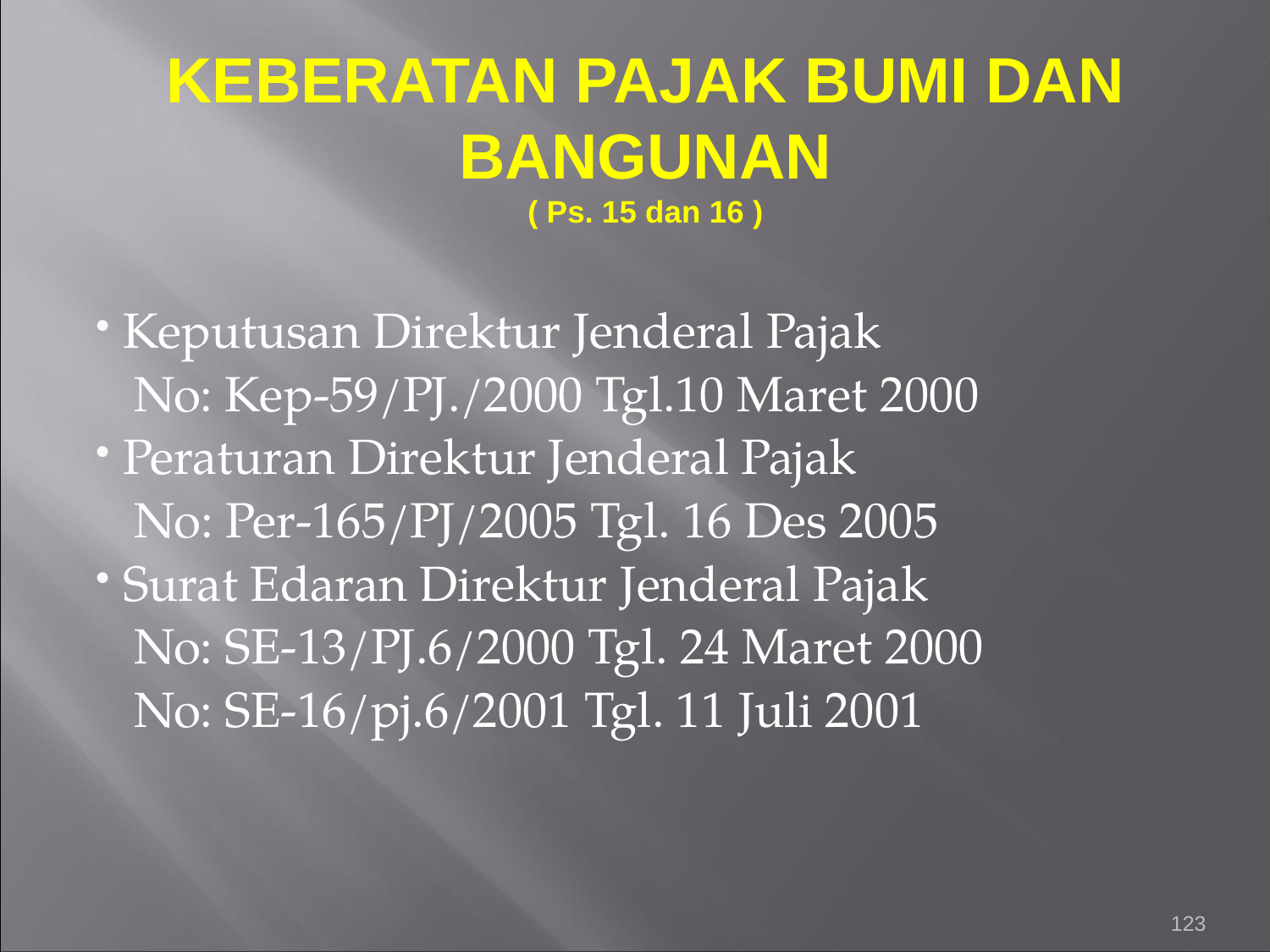

KEBERATAN PAJAK BUMI DAN BANGUNAN
( Ps. 15 dan 16 )
 Keputusan Direktur Jenderal Pajak
   No: Kep-59/PJ./2000 Tgl.10 Maret 2000
 Peraturan Direktur Jenderal Pajak
   No: Per-165/PJ/2005 Tgl. 16 Des 2005
 Surat Edaran Direktur Jenderal Pajak
   No: SE-13/PJ.6/2000 Tgl. 24 Maret 2000
   No: SE-16/pj.6/2001 Tgl. 11 Juli 2001
123